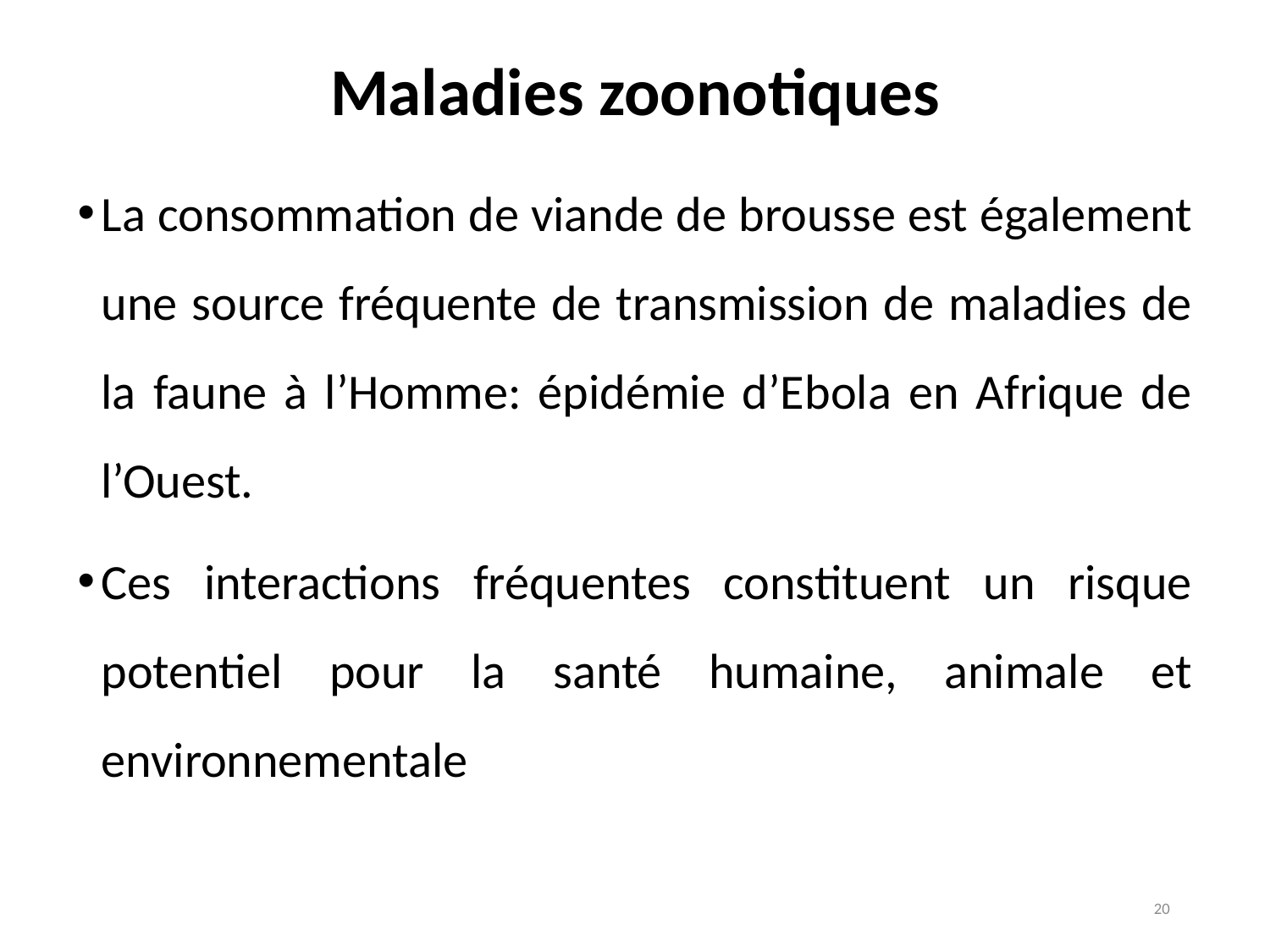

# Maladies zoonotiques
La consommation de viande de brousse est également une source fréquente de transmission de maladies de la faune à l’Homme: épidémie d’Ebola en Afrique de l’Ouest.
Ces interactions fréquentes constituent un risque potentiel pour la santé humaine, animale et environnementale
20